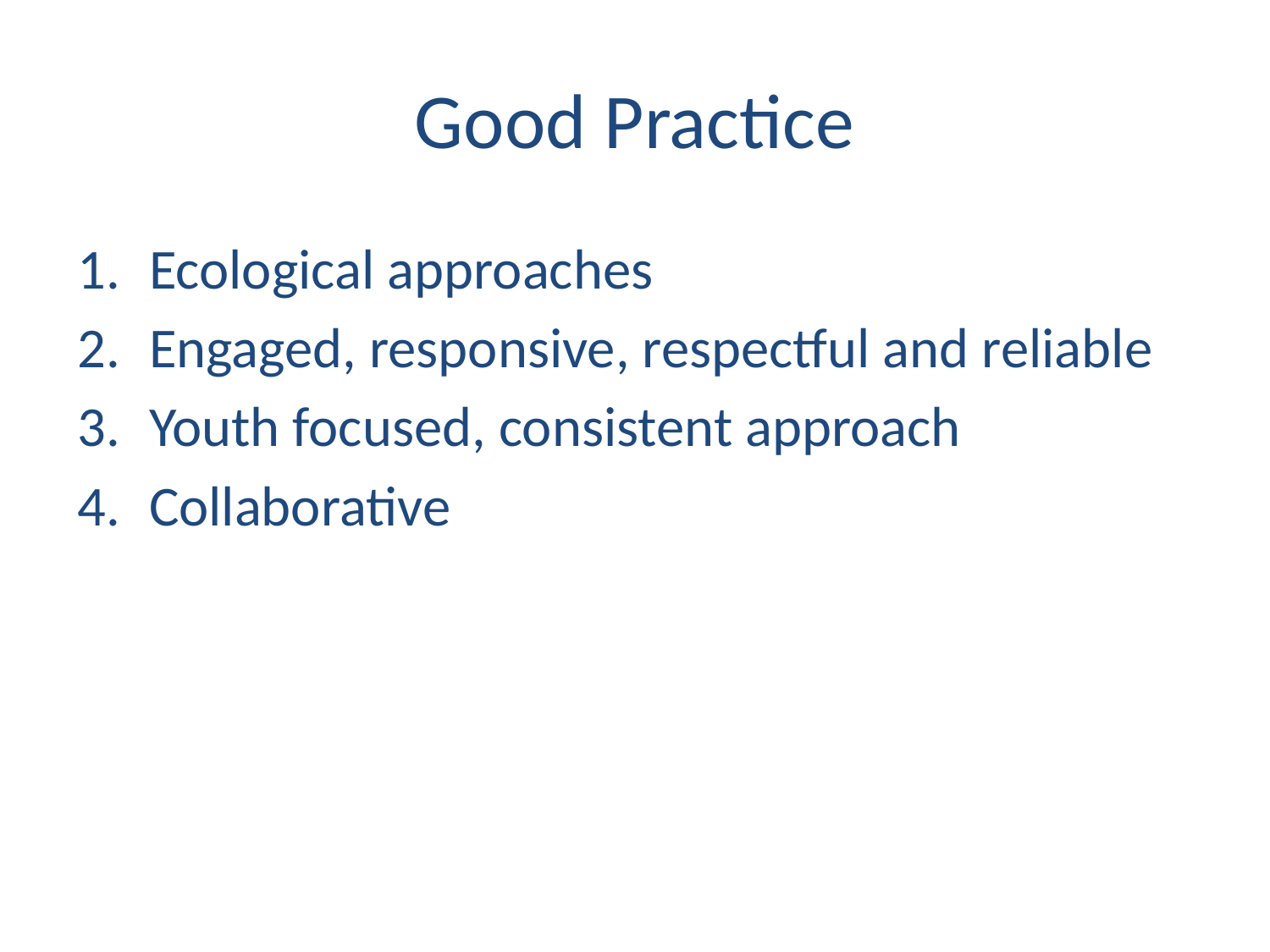

# Good Practice
Ecological approaches
Engaged, responsive, respectful and reliable
Youth focused, consistent approach
Collaborative